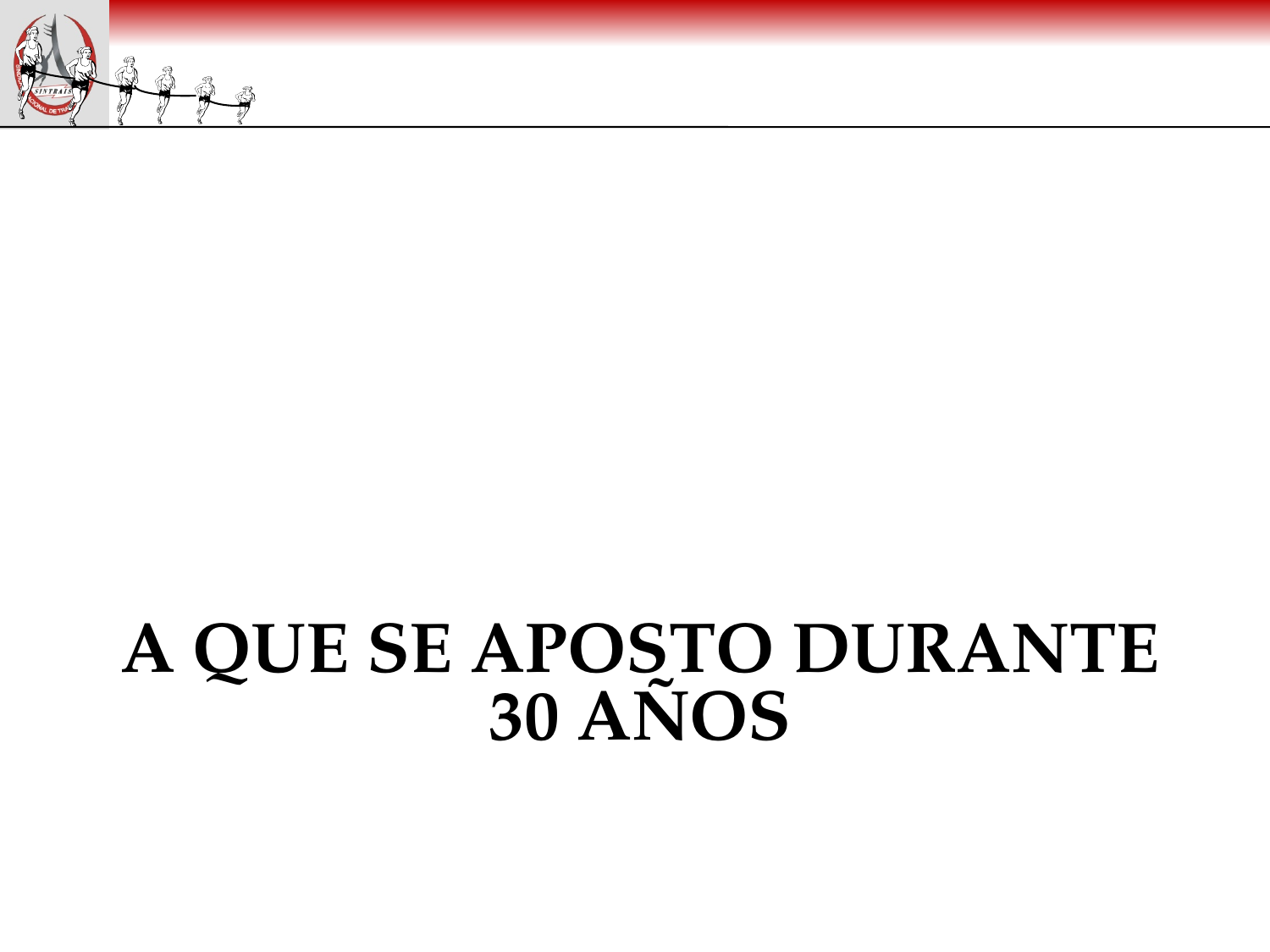

# a que se aposto durante 30 años